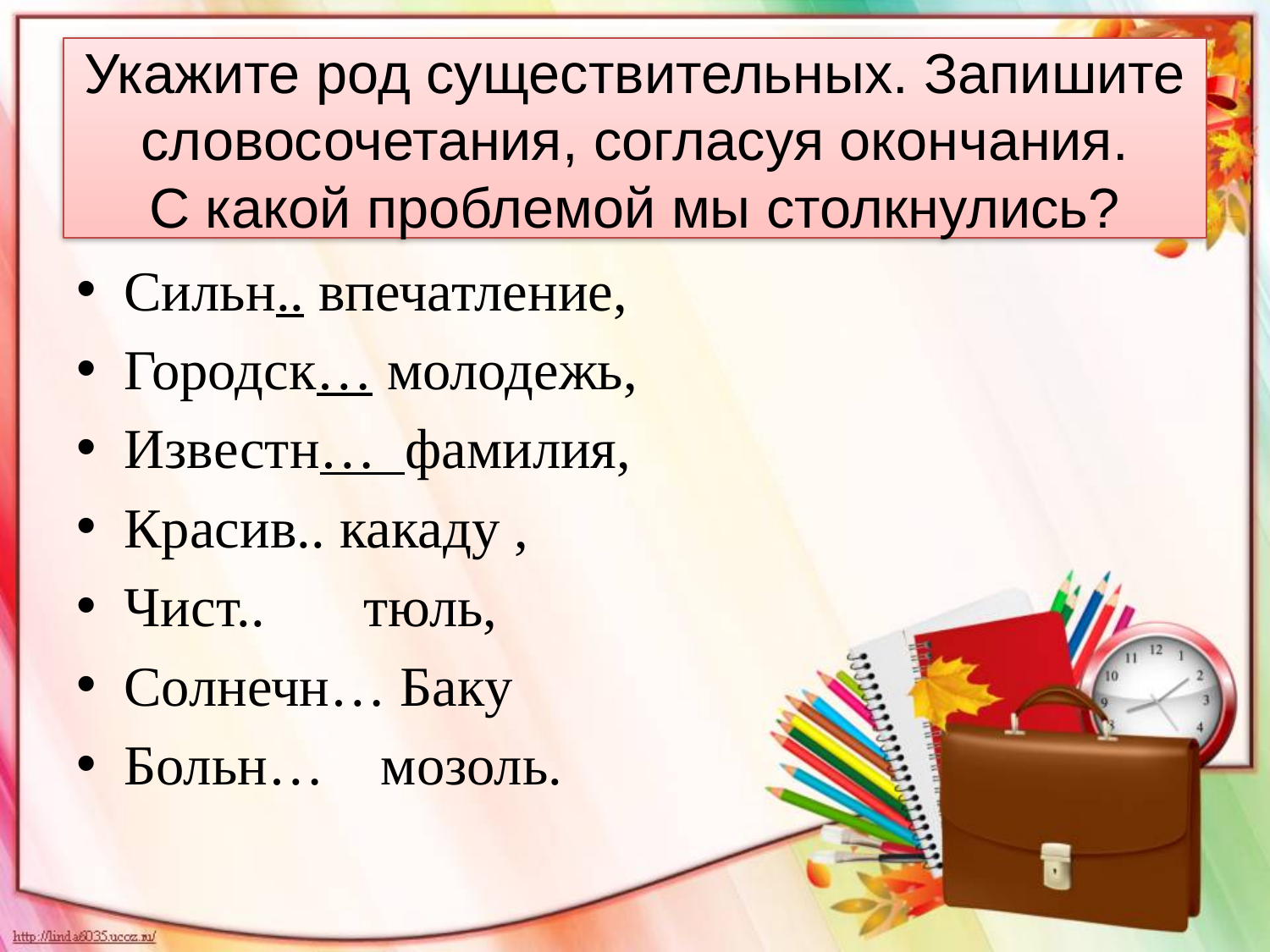

# Укажите род существительных. Запишите словосочетания, согласуя окончания. С какой проблемой мы столкнулись?
Сильн.. впечатление,
Городск… молодежь,
Известн…  фамилия,
Красив.. какаду ,
Чист..       тюль,
Солнечн… Баку
Больн…    мозоль.